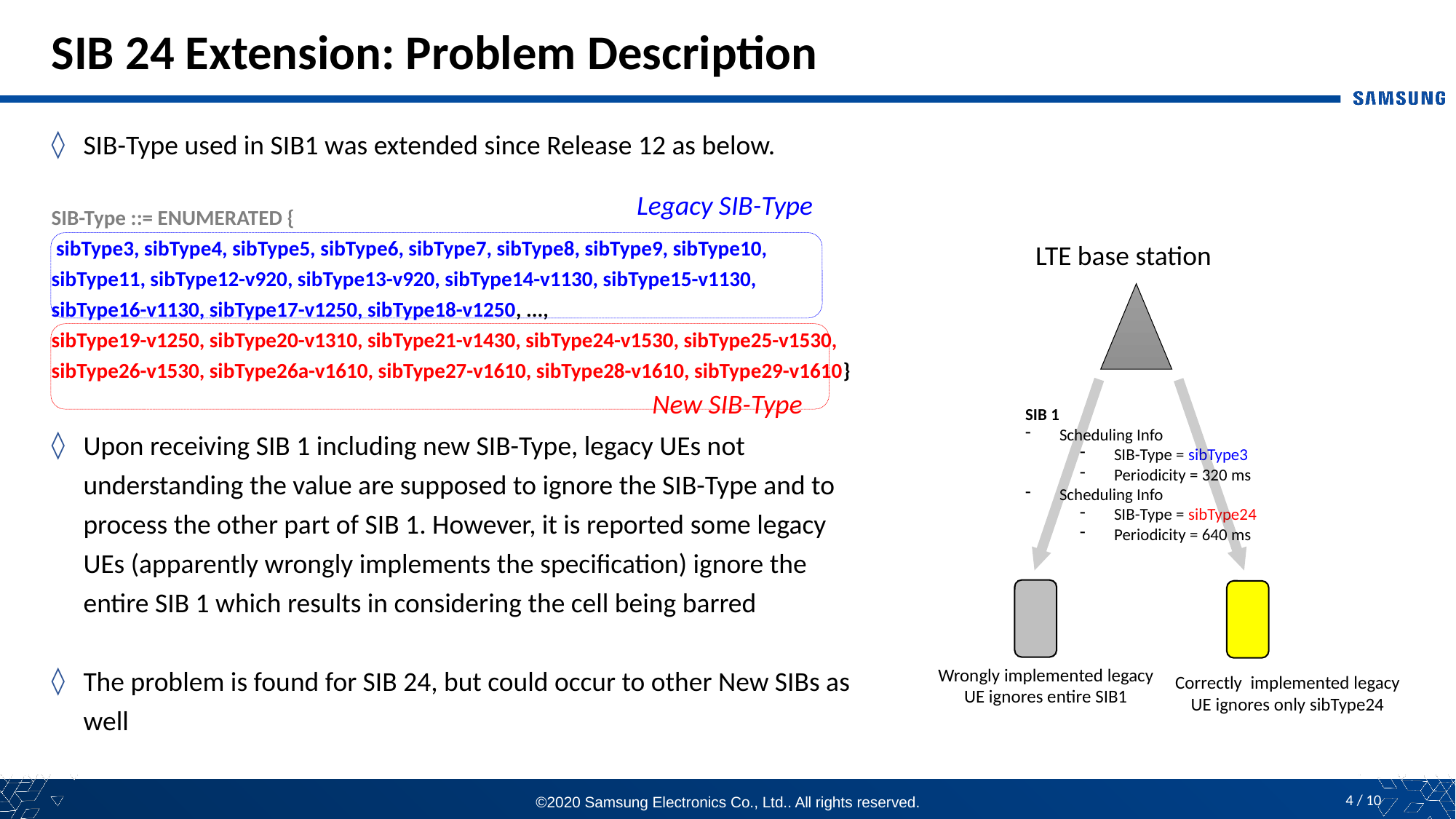

# SIB 24 Extension: Problem Description
SIB-Type used in SIB1 was extended since Release 12 as below.

SIB-Type ::= ENUMERATED {
 sibType3, sibType4, sibType5, sibType6, sibType7, sibType8, sibType9, sibType10, sibType11, sibType12-v920, sibType13-v920, sibType14-v1130, sibType15-v1130, sibType16-v1130, sibType17-v1250, sibType18-v1250, ...,
sibType19-v1250, sibType20-v1310, sibType21-v1430, sibType24-v1530, sibType25-v1530, sibType26-v1530, sibType26a-v1610, sibType27-v1610, sibType28-v1610, sibType29-v1610}

Upon receiving SIB 1 including new SIB-Type, legacy UEs not understanding the value are supposed to ignore the SIB-Type and to process the other part of SIB 1. However, it is reported some legacy UEs (apparently wrongly implements the specification) ignore the entire SIB 1 which results in considering the cell being barred

The problem is found for SIB 24, but could occur to other New SIBs as well
Legacy SIB-Type

LTE base station

New SIB-Type
SIB 1
Scheduling Info
SIB-Type = sibType3
Periodicity = 320 ms
Scheduling Info
SIB-Type = sibType24
Periodicity = 640 ms

Wrongly implemented legacy UE ignores entire SIB1
Correctly  implemented legacy UE ignores only sibType24